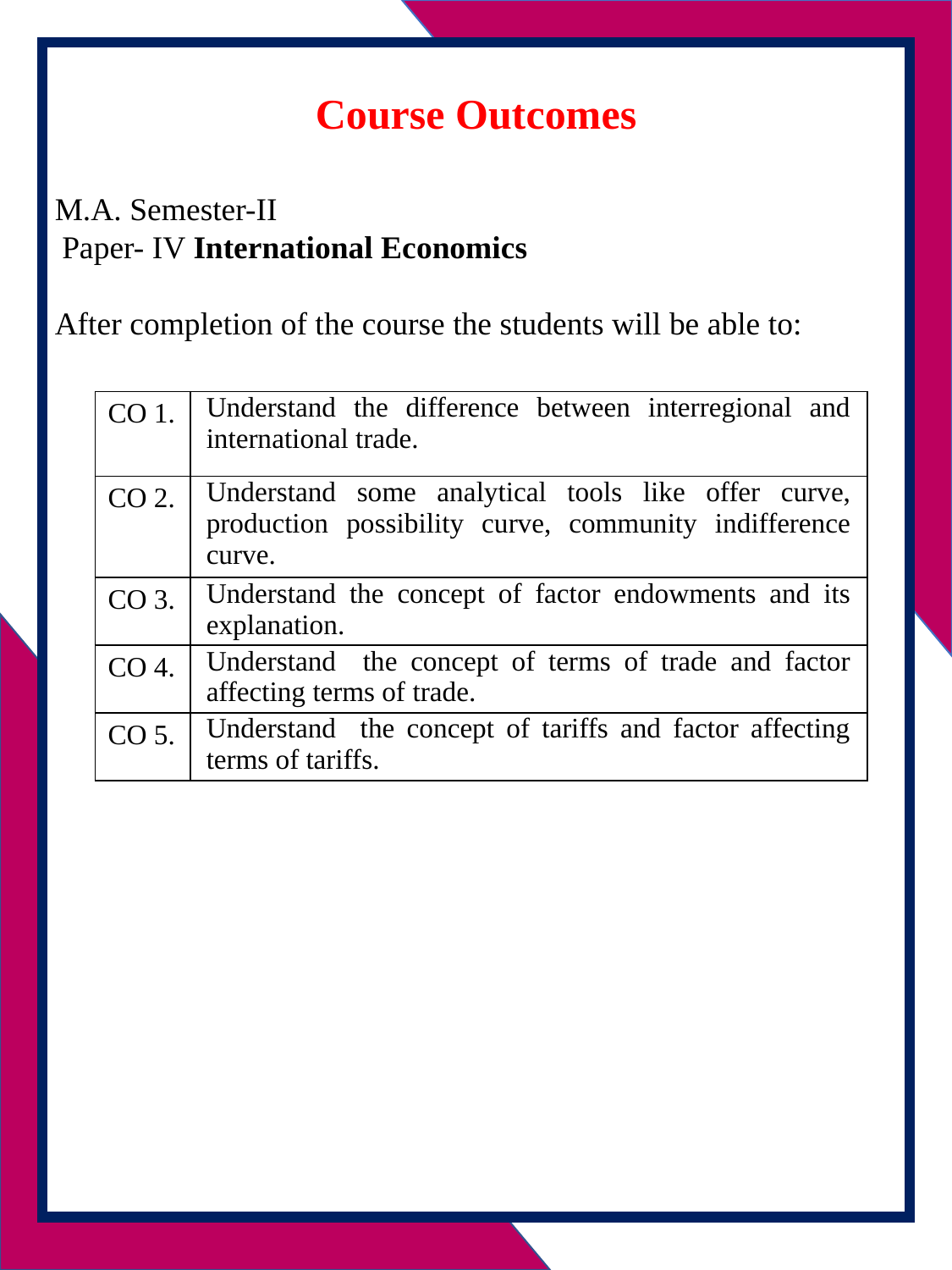

Course Outcomes

M.A. Semester-II
 Paper- IV International Economics

After completion of the course the students will be able to:

| CO 1. | Understand the difference between interregional and international trade. |
| --- | --- |
| CO 2. | Understand some analytical tools like offer curve, production possibility curve, community indifference curve. |
| CO 3. | Understand the concept of factor endowments and its explanation. |
| CO 4. | Understand the concept of terms of trade and factor affecting terms of trade. |
| CO 5. | Understand the concept of tariffs and factor affecting terms of tariffs. |